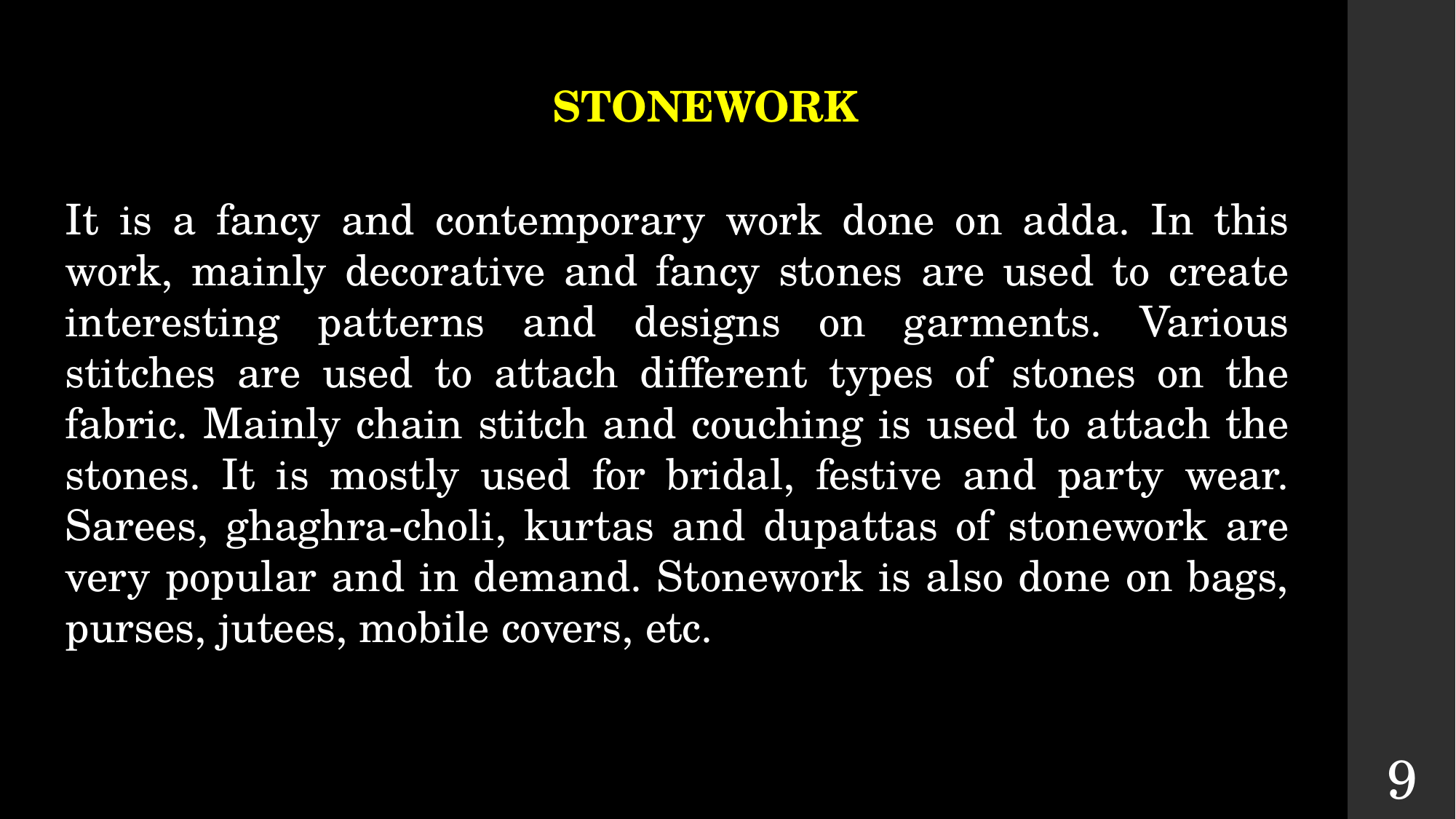

STONEWORK
It is a fancy and contemporary work done on adda. In this work, mainly decorative and fancy stones are used to create interesting patterns and designs on garments. Various stitches are used to attach different types of stones on the fabric. Mainly chain stitch and couching is used to attach the stones. It is mostly used for bridal, festive and party wear. Sarees, ghaghra-choli, kurtas and dupattas of stonework are very popular and in demand. Stonework is also done on bags, purses, jutees, mobile covers, etc.

9